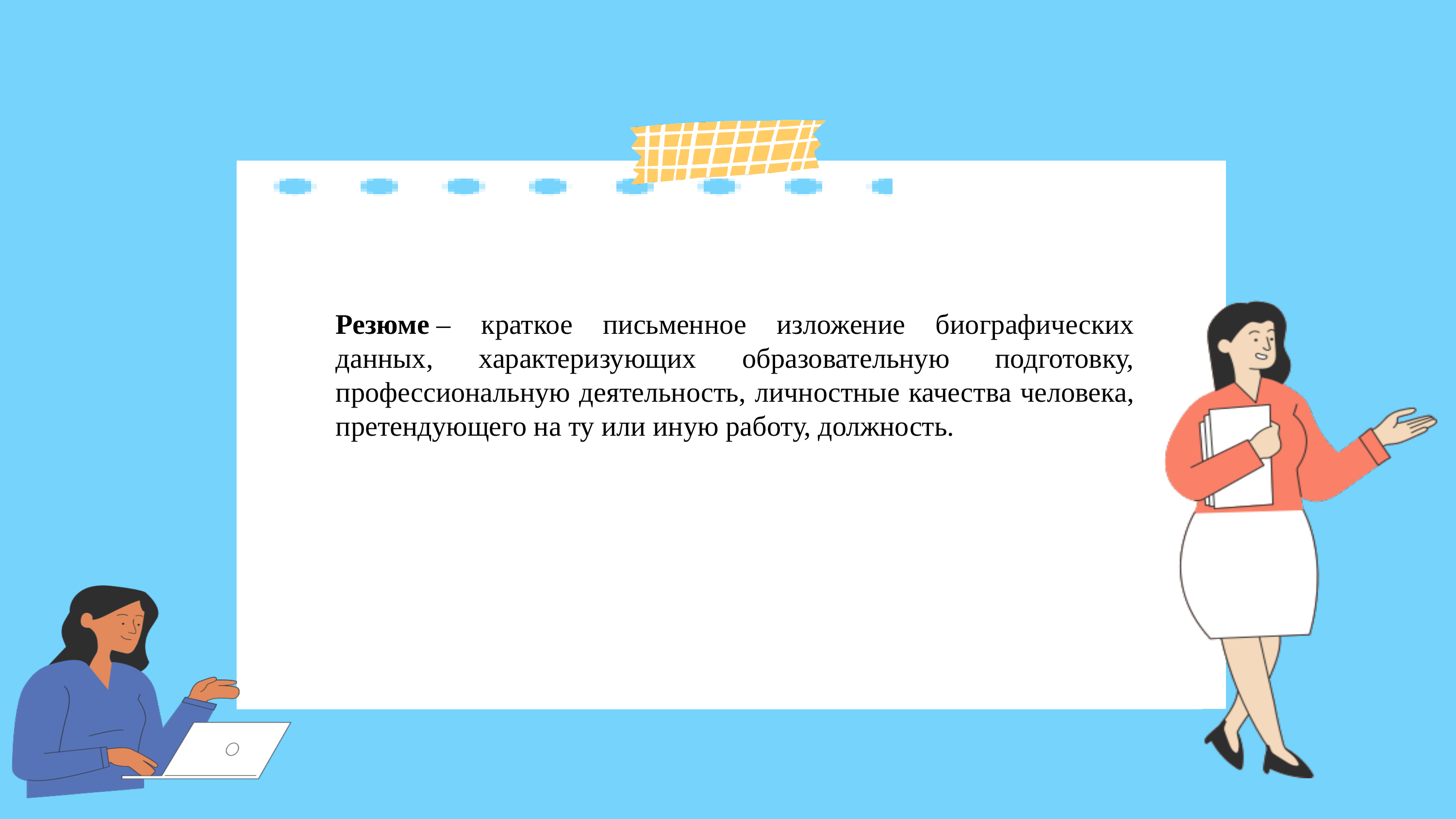

Резюме – краткое письменное изложение биографических данных, характеризующих образовательную подготовку, профессиональную деятельность, личностные качества человека, претендующего на ту или иную работу, должность.